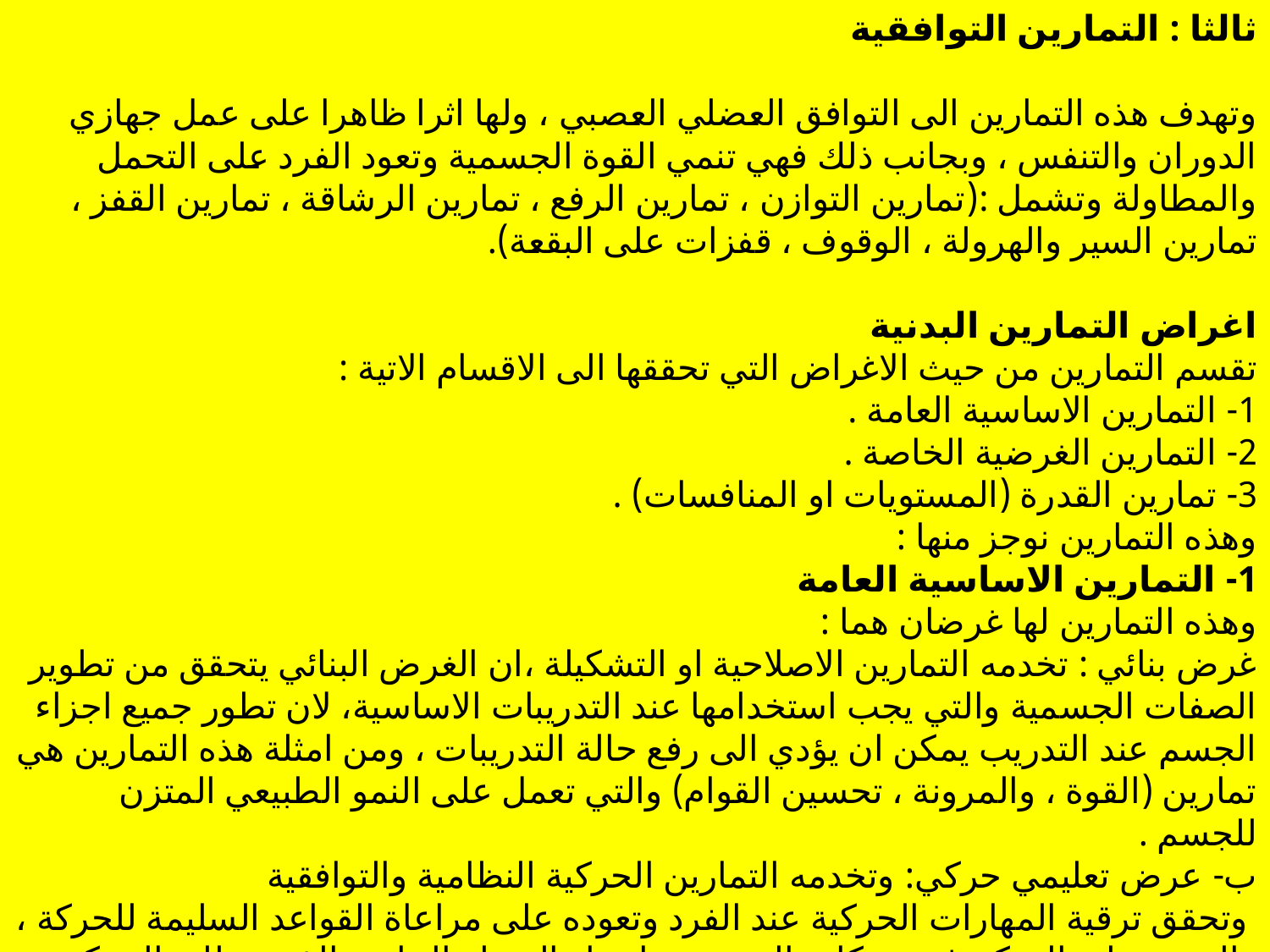

ثالثا : التمارين التوافقية

وتهدف هذه التمارين الى التوافق العضلي العصبي ، ولها اثرا ظاهرا على عمل جهازي الدوران والتنفس ، وبجانب ذلك فهي تنمي القوة الجسمية وتعود الفرد على التحمل والمطاولة وتشمل :(تمارين التوازن ، تمارين الرفع ، تمارين الرشاقة ، تمارين القفز ، تمارين السير والهرولة ، الوقوف ، قفزات على البقعة).

اغراض التمارين البدنية
تقسم التمارين من حيث الاغراض التي تحققها الى الاقسام الاتية :
1- التمارين الاساسية العامة .
2- التمارين الغرضية الخاصة .
3- تمارين القدرة (المستويات او المنافسات) .
وهذه التمارين نوجز منها :
1- التمارين الاساسية العامة
وهذه التمارين لها غرضان هما :
غرض بنائي : تخدمه التمارين الاصلاحية او التشكيلة ،ان الغرض البنائي يتحقق من تطوير الصفات الجسمية والتي يجب استخدامها عند التدريبات الاساسية، لان تطور جميع اجزاء الجسم عند التدريب يمكن ان يؤدي الى رفع حالة التدريبات ، ومن امثلة هذه التمارين هي تمارين (القوة ، والمرونة ، تحسين القوام) والتي تعمل على النمو الطبيعي المتزن للجسم .
ب- عرض تعليمي حركي: وتخدمه التمارين الحركية النظامية والتوافقية
 وتحقق ترقية المهارات الحركية عند الفرد وتعوده على مراعاة القواعد السليمة للحركة ، والقدرة على التحكم في حركات الجسم ، واختيار العضلة الخاصة الذي تتطلبه الحركة ، ومن أمثلة هذه التمارين : المشي ، الجري ، الحجل ، الوثب ، القفز باتجاهات مختلفة .